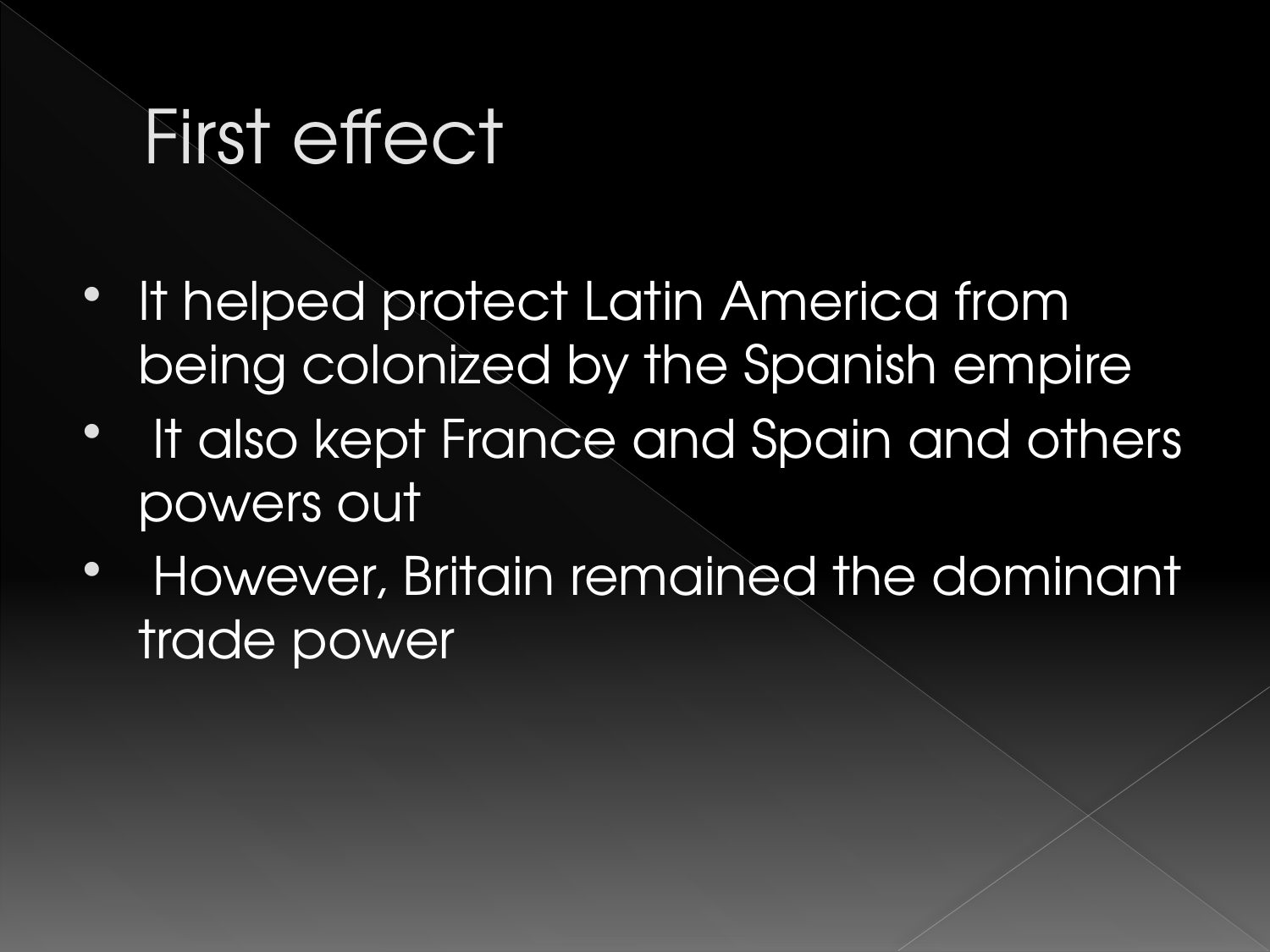

# First effect
It helped protect Latin America from being colonized by the Spanish empire
 It also kept France and Spain and others powers out
 However, Britain remained the dominant trade power